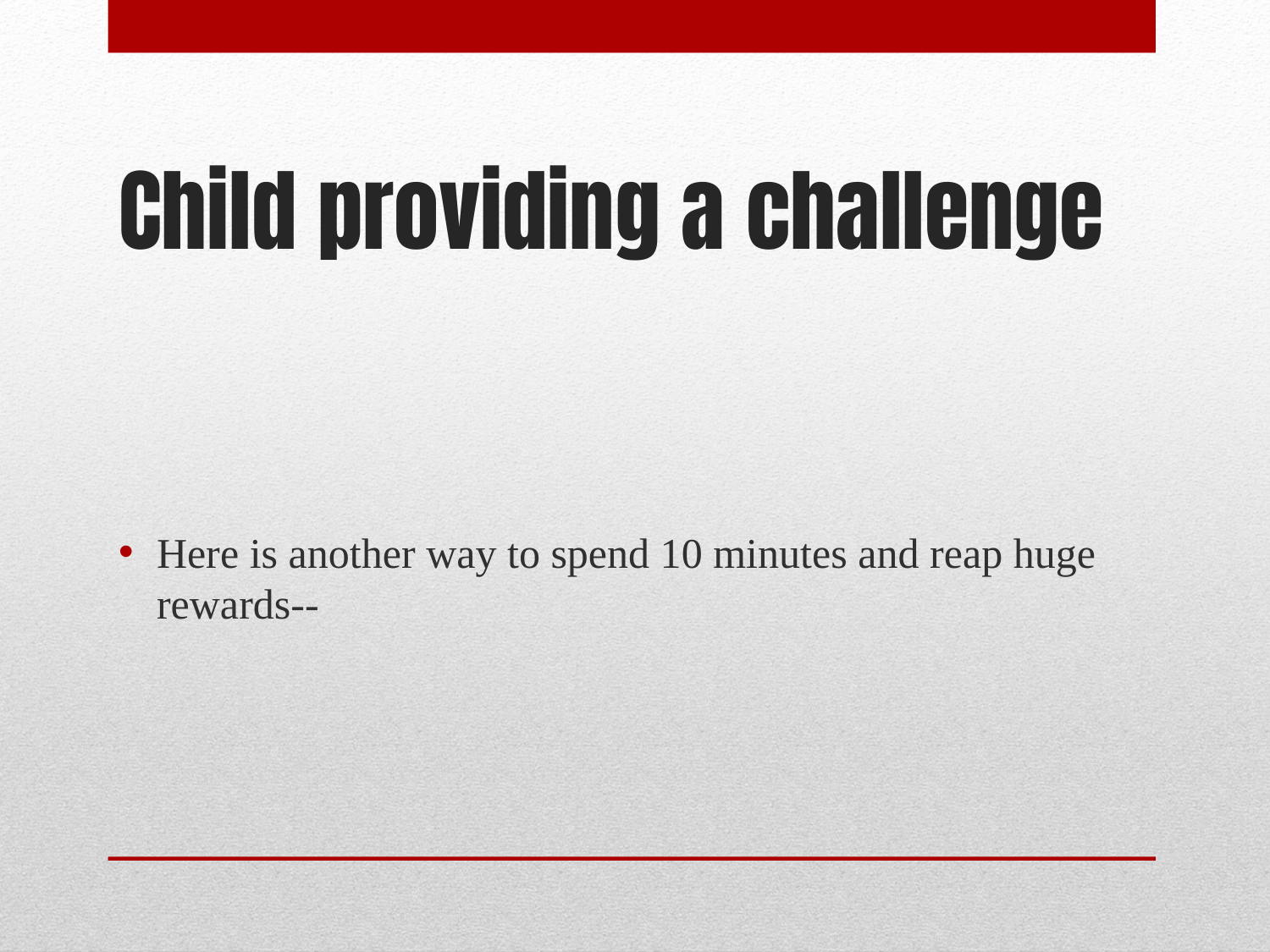

# Child providing a challenge
Here is another way to spend 10 minutes and reap huge rewards--